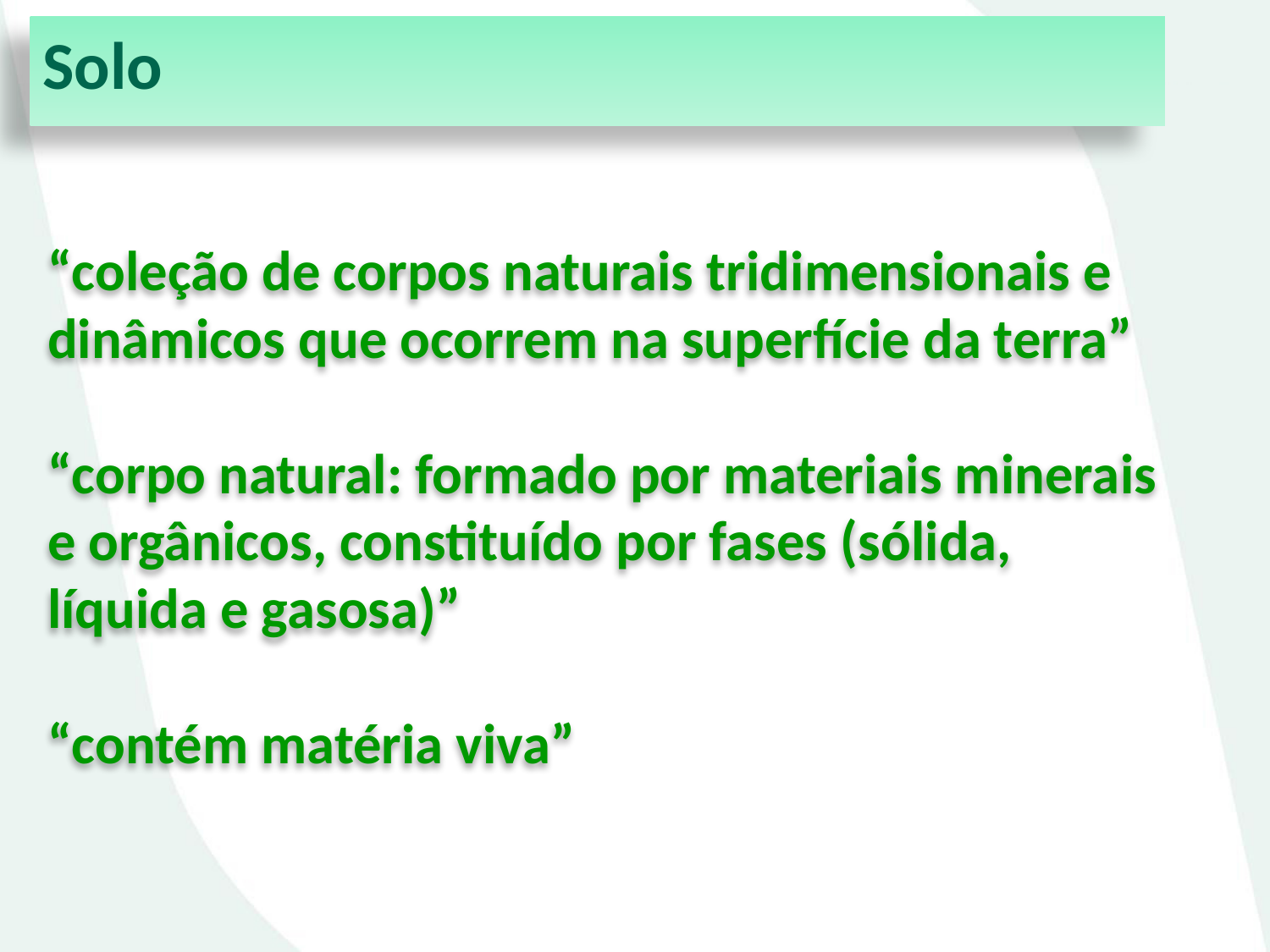

Solo
O SOLO em sua ambiência:
“coleção de corpos naturais tridimensionais e
dinâmicos que ocorrem na superfície da terra”

“corpo natural: formado por materiais minerais
e orgânicos, constituído por fases (sólida, líquida e gasosa)”

“contém matéria viva”